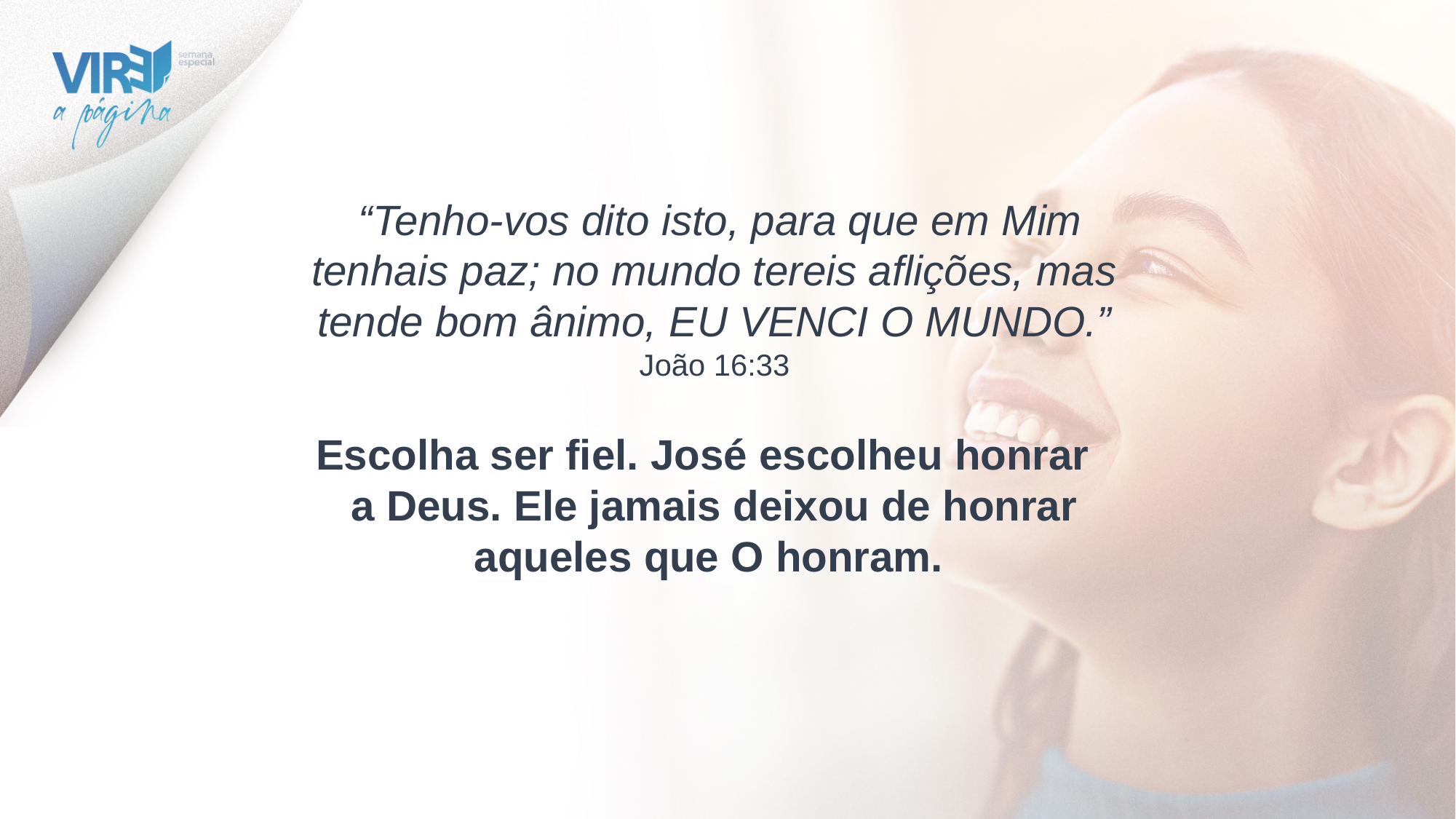

“Tenho-vos dito isto, para que em Mim tenhais paz; no mundo tereis aflições, mas tende bom ânimo, EU VENCI O MUNDO.” João 16:33
Escolha ser fiel. José escolheu honrar   a Deus. Ele jamais deixou de honrar aqueles que O honram.